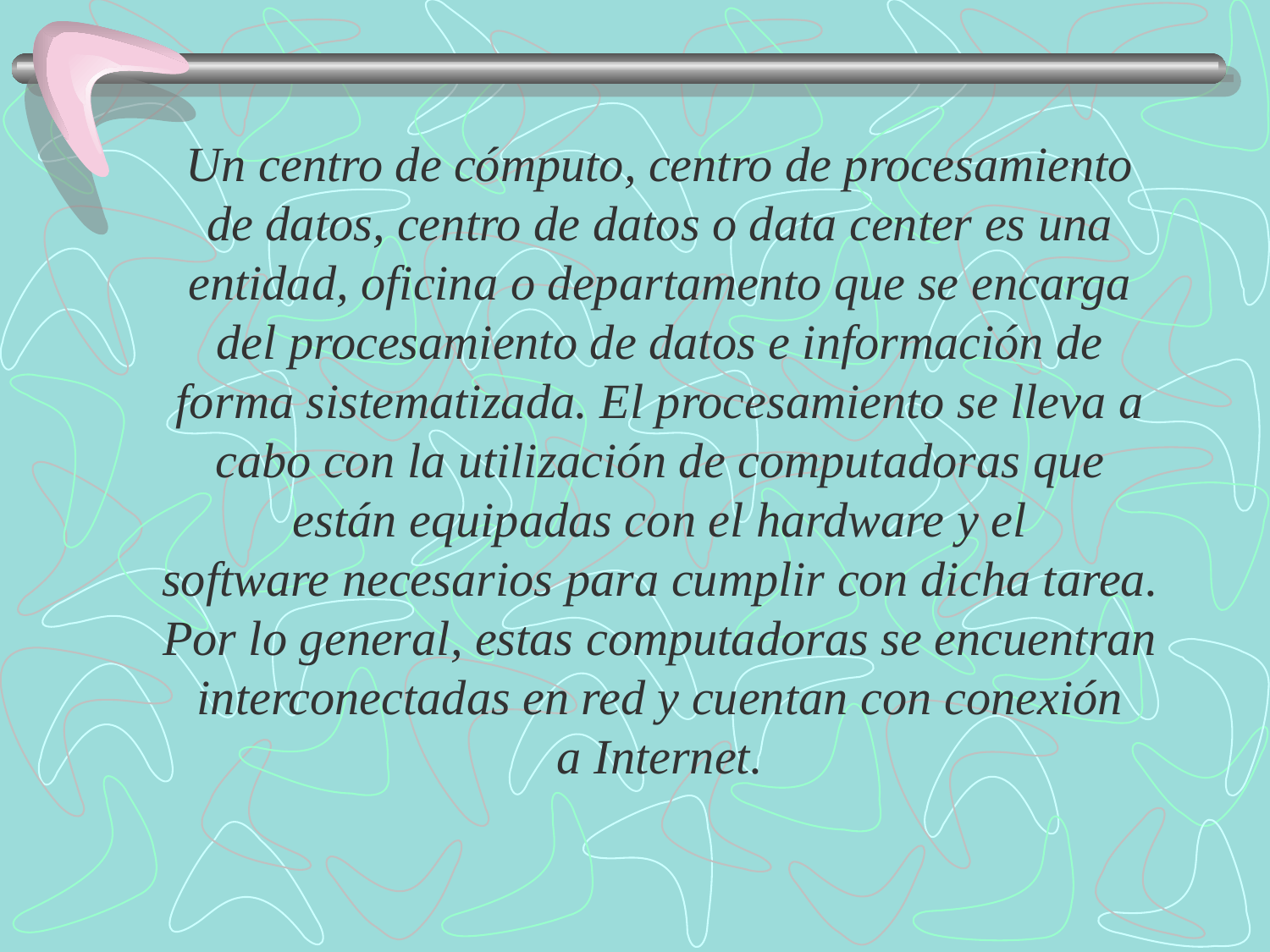

Un centro de cómputo, centro de procesamiento de datos, centro de datos o data center es una entidad, oficina o departamento que se encarga del procesamiento de datos e información de forma sistematizada. El procesamiento se lleva a cabo con la utilización de computadoras que están equipadas con el hardware y el software necesarios para cumplir con dicha tarea. Por lo general, estas computadoras se encuentran interconectadas en red y cuentan con conexión a Internet.